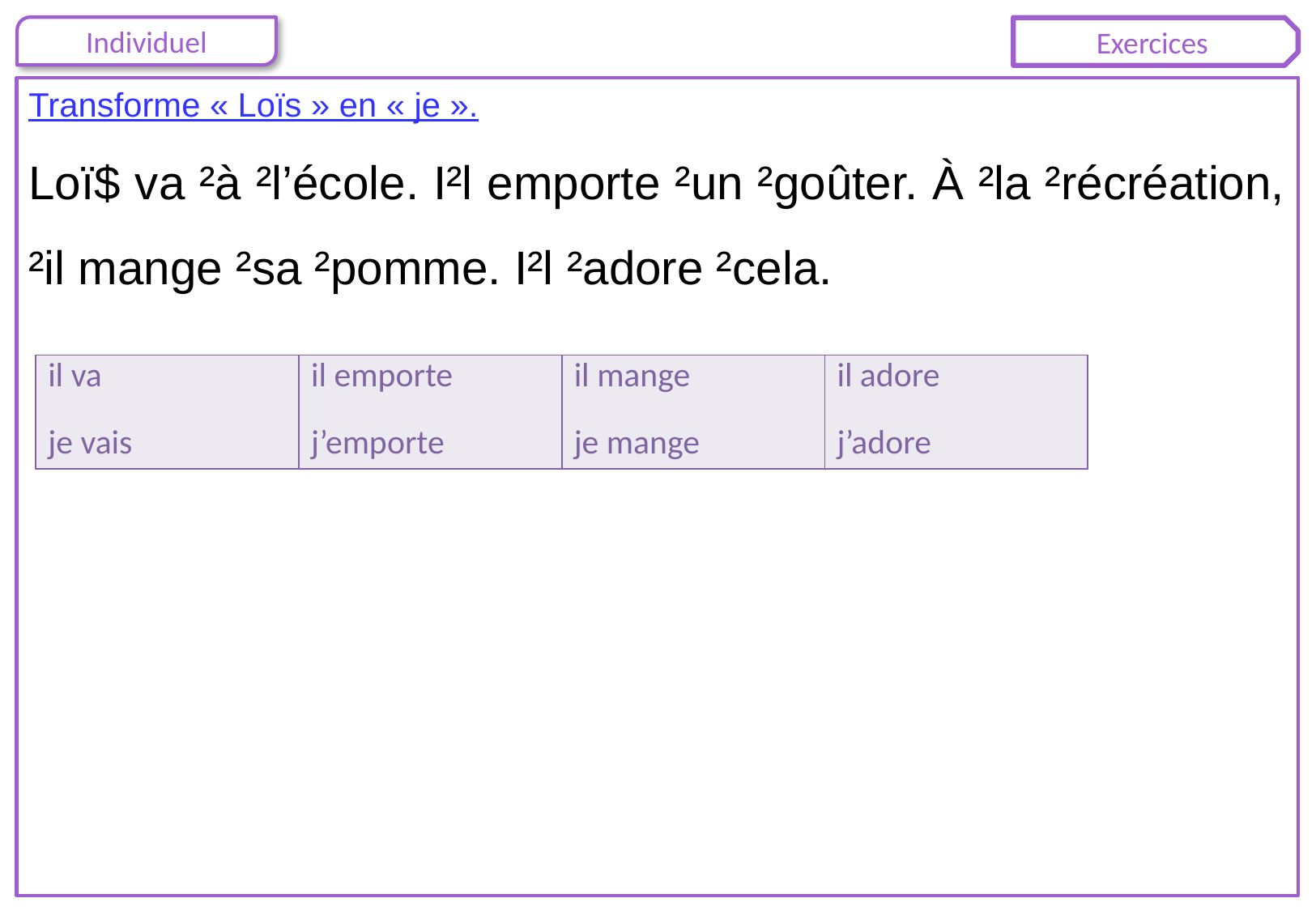

Transforme « Loïs » en « je ».
Loï$ va ²à ²l’école. I²l emporte ²un ²goûter. À ²la ²récréation, ²il mange ²sa ²pomme. I²l ²adore ²cela.
| il va je vais | il emporte j’emporte | il mange je mange | il adore j’adore |
| --- | --- | --- | --- |